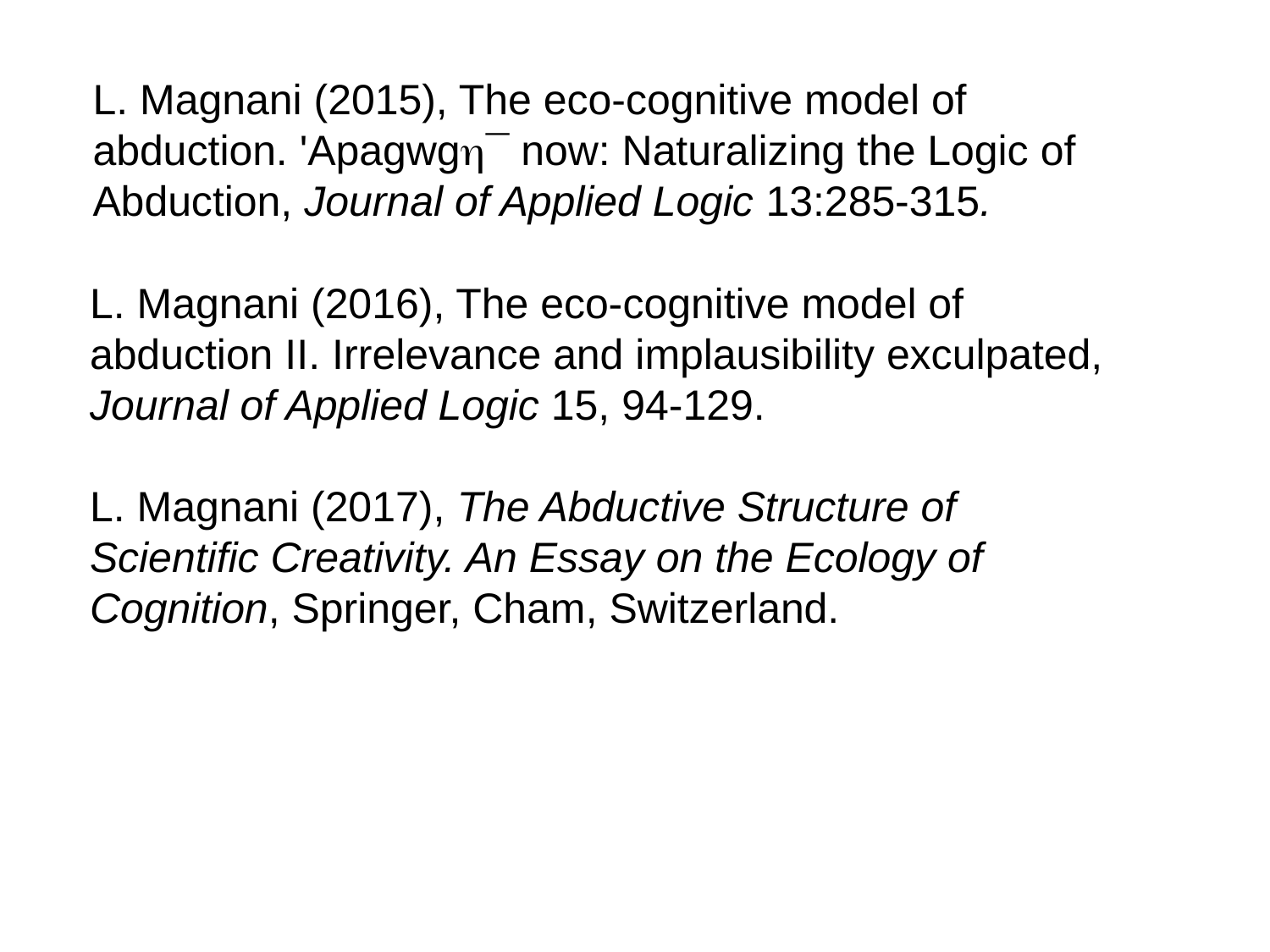

L. Magnani (2015), The eco-cognitive model of abduction. 'Apagwgη¯ now: Naturalizing the Logic of Abduction, Journal of Applied Logic 13:285-315.
L. Magnani (2016), The eco-cognitive model of abduction II. Irrelevance and implausibility exculpated, Journal of Applied Logic 15, 94-129.
L. Magnani (2017), The Abductive Structure of Scientific Creativity. An Essay on the Ecology of Cognition, Springer, Cham, Switzerland.